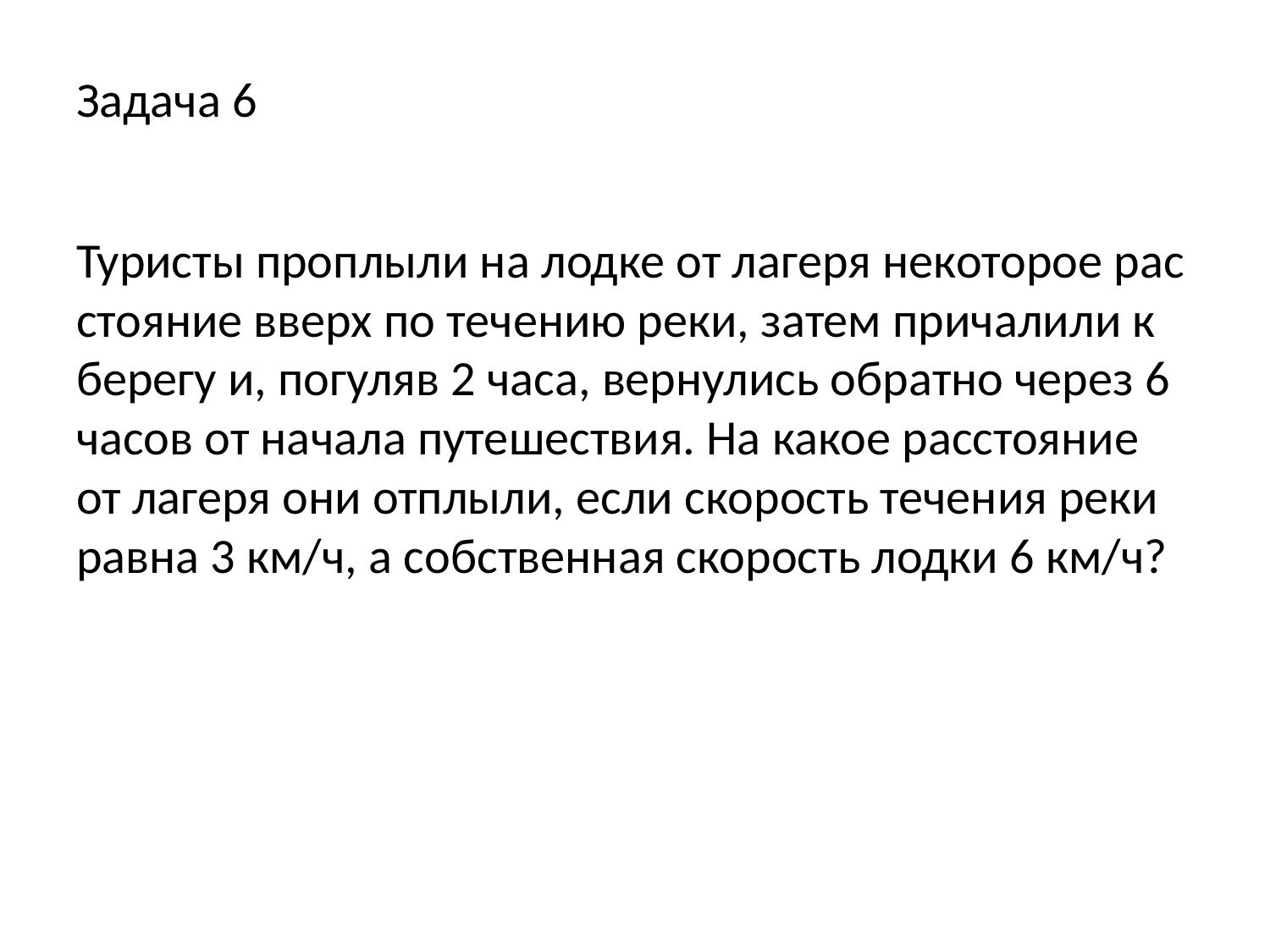

# Задача 6
Ту­ри­сты про­плы­ли на лодке от ла­ге­ря не­ко­то­рое рас­сто­я­ние вверх по те­че­нию реки, затем при­ча­ли­ли к бе­ре­гу и, по­гу­ляв 2 часа, вер­ну­лись об­рат­но через 6 часов от на­ча­ла пу­те­ше­ствия. На какое рас­сто­я­ние от ла­ге­ря они от­плы­ли, если ско­рость те­че­ния реки равна 3 км/ч, а соб­ствен­ная ско­рость лодки 6 км/ч?